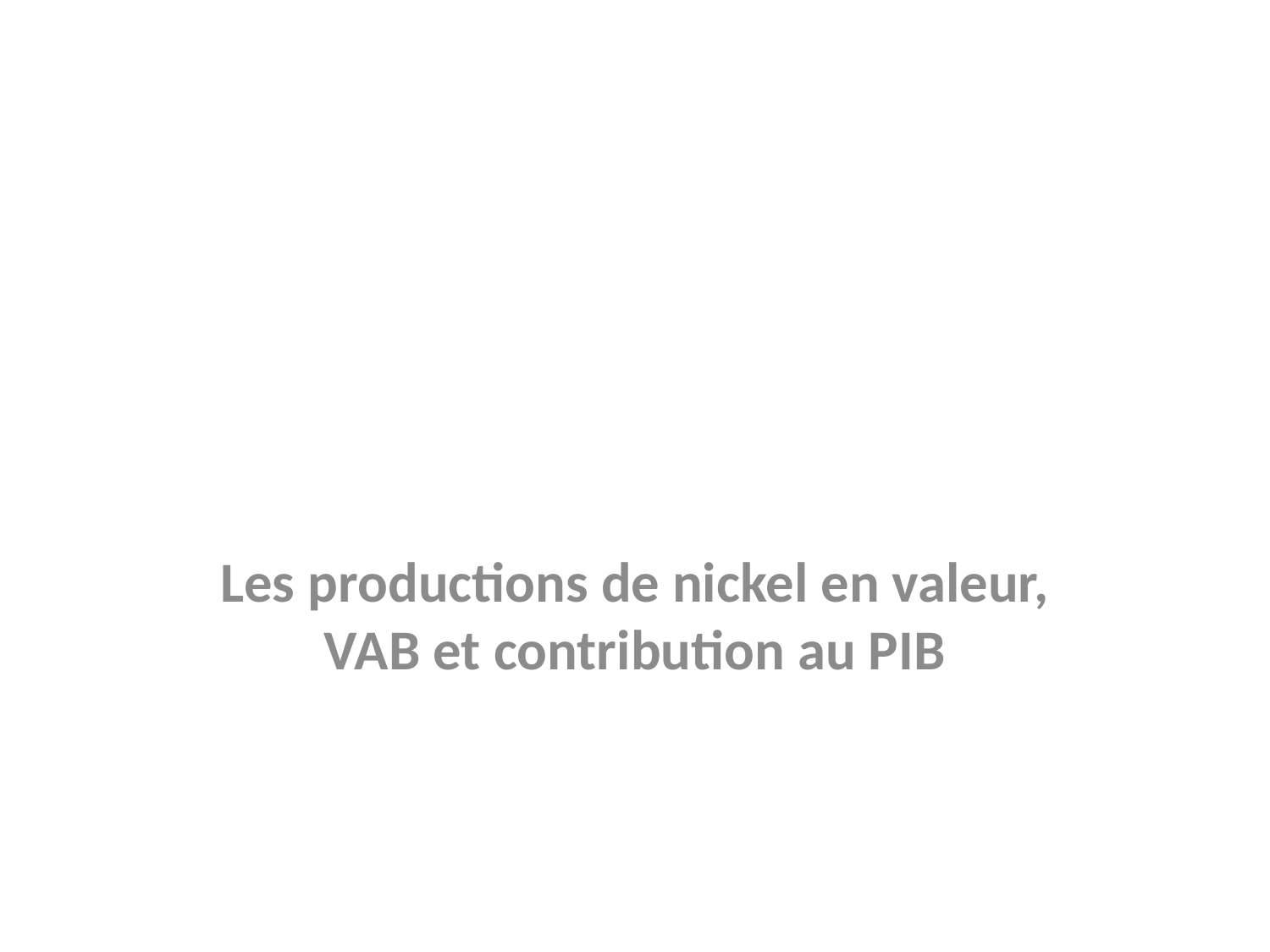

Les productions de nickel en valeur, VAB et contribution au PIB